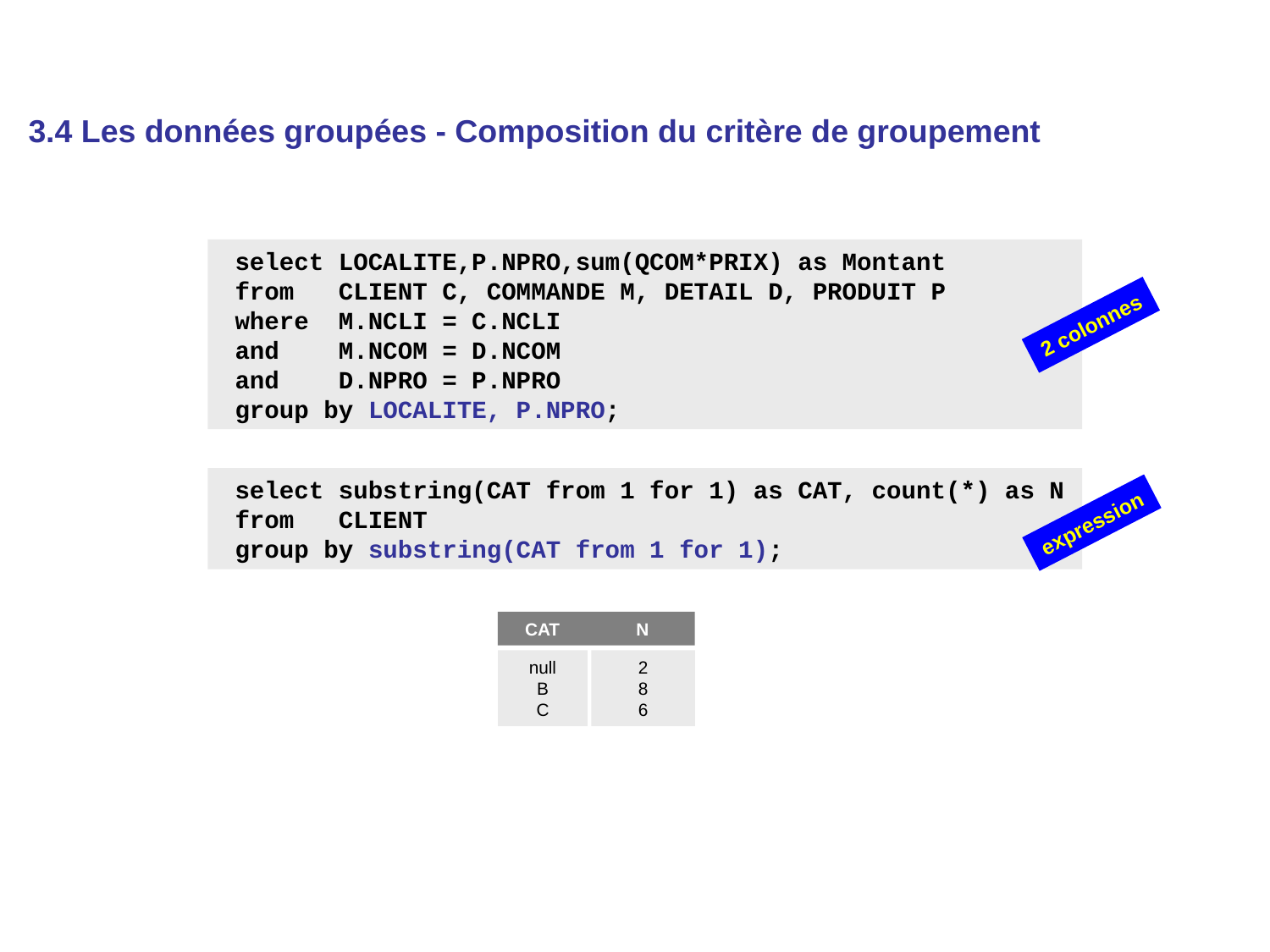

3.4 Les données groupées - Composition du critère de groupement
 select LOCALITE,P.NPRO,sum(QCOM*PRIX) as Montant
 from   CLIENT C, COMMANDE M, DETAIL D, PRODUIT P
 where  M.NCLI = C.NCLI
 and    M.NCOM = D.NCOM
 and    D.NPRO = P.NPRO
 group by LOCALITE, P.NPRO;
2 colonnes
 select substring(CAT from 1 for 1) as CAT, count(*) as N
 from   CLIENT
 group by substring(CAT from 1 for 1);
expression
   CAT	               N
null
B
C
2
8
6